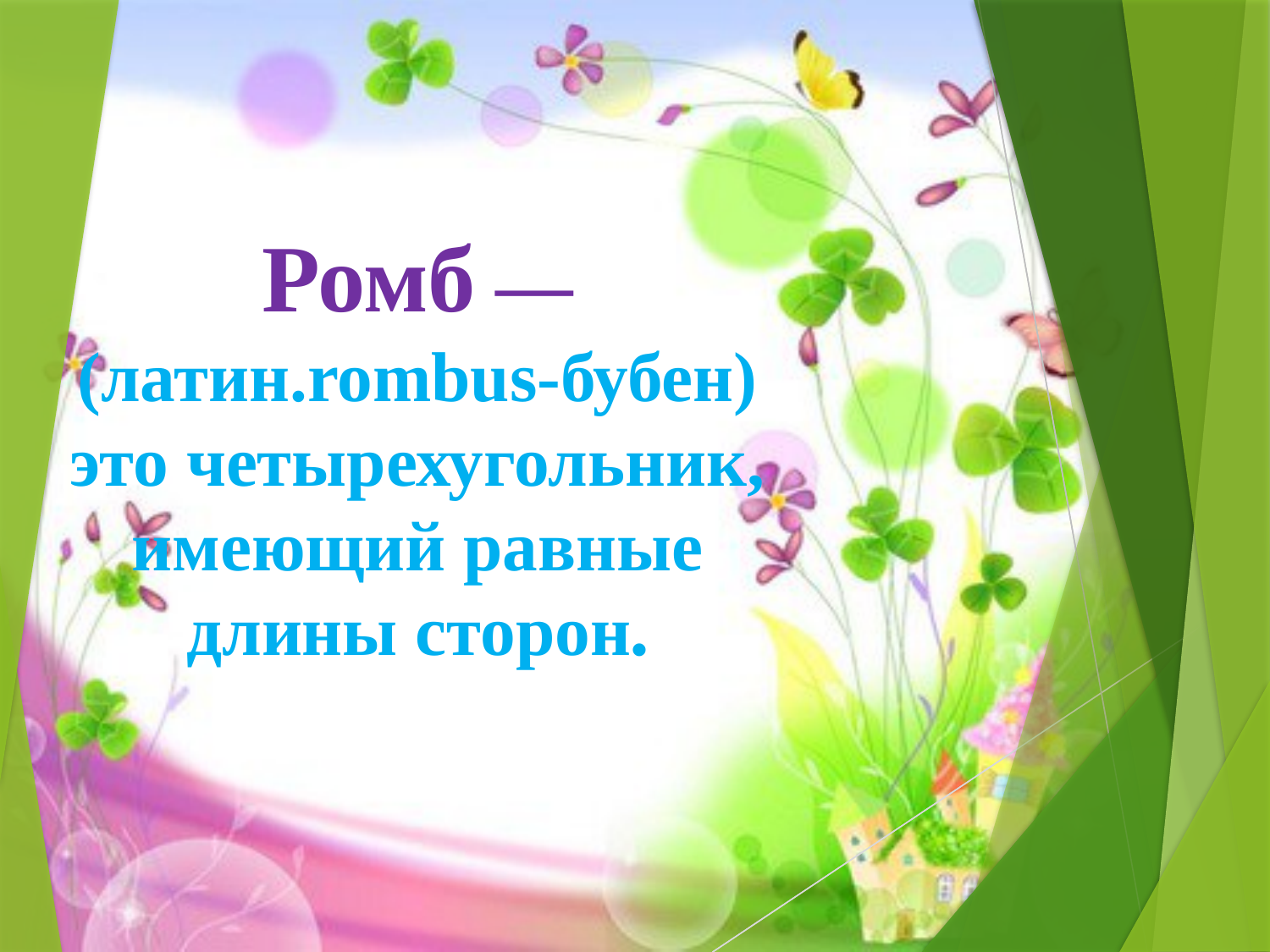

# Ромб — (латин.rombus-бубен) это четырехугольник, имеющий равные длины сторон.